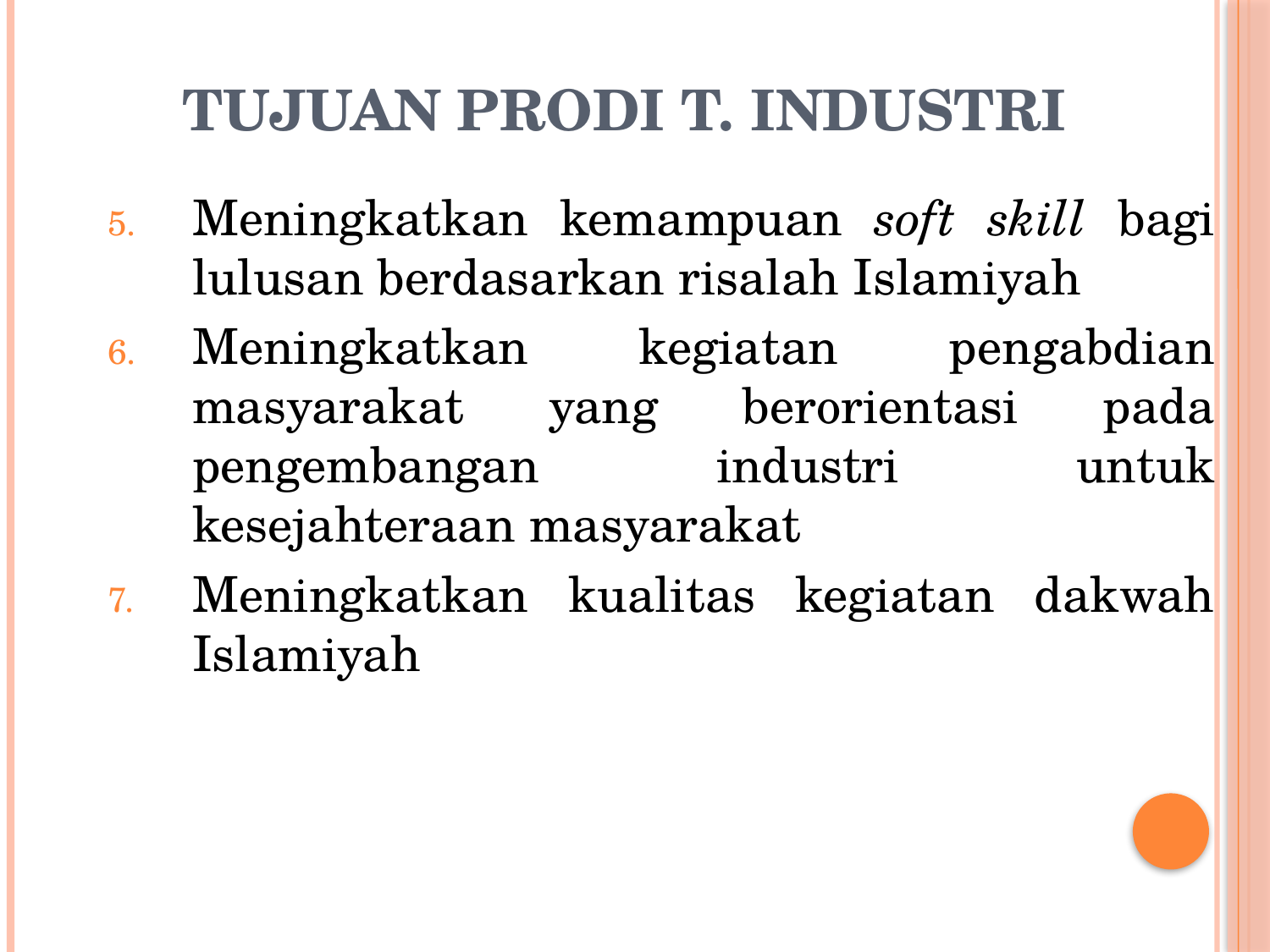

# Tujuan Prodi T. Industri
Meningkatkan kemampuan soft skill bagi lulusan berdasarkan risalah Islamiyah
Meningkatkan kegiatan pengabdian masyarakat yang berorientasi pada pengembangan industri untuk kesejahteraan masyarakat
Meningkatkan kualitas kegiatan dakwah Islamiyah